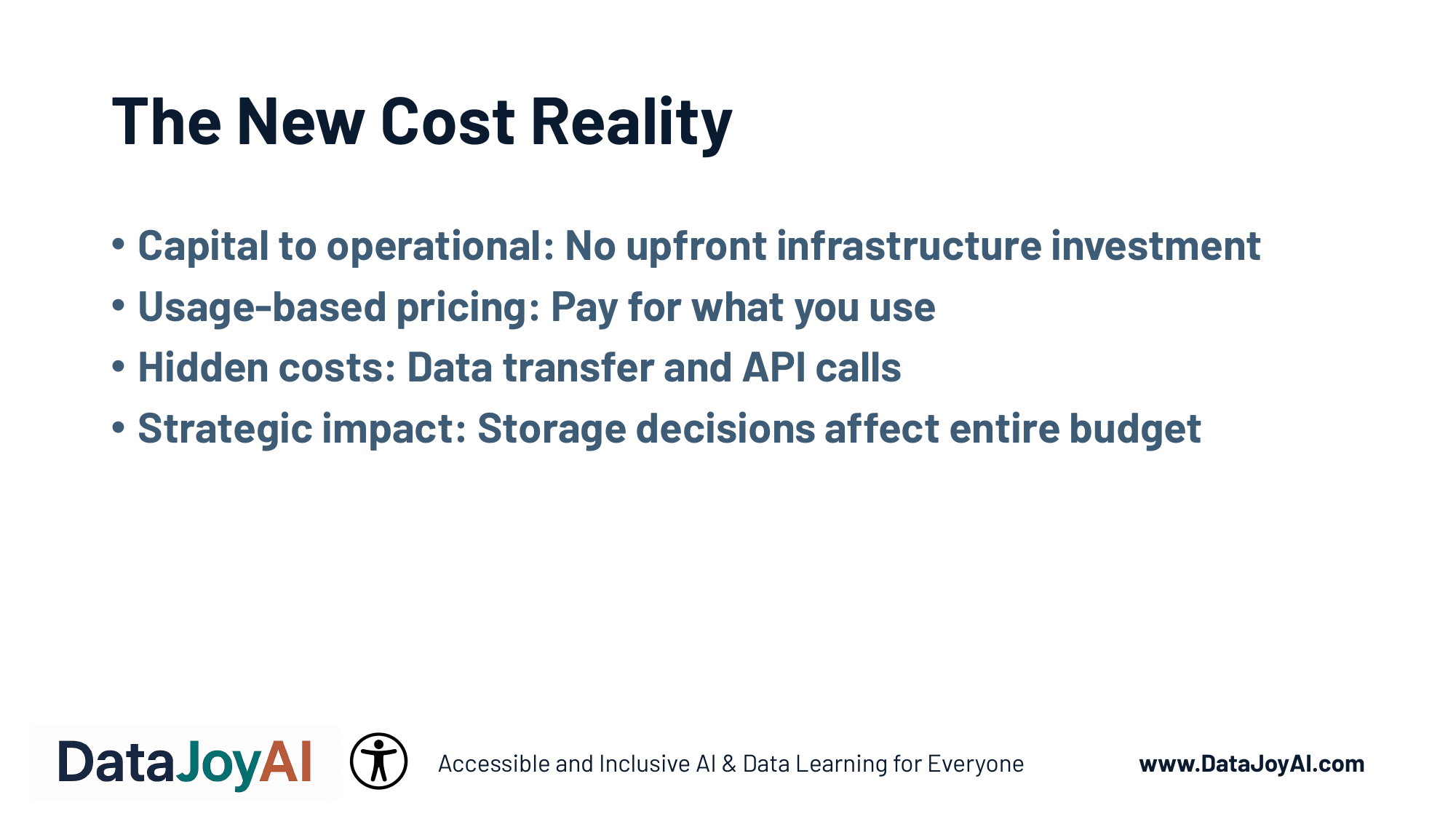

# The New Cost Reality
Capital to operational: No upfront infrastructure investment
Usage-based pricing: Pay for what you use
Hidden costs: Data transfer and API calls
Strategic impact: Storage decisions affect entire budget